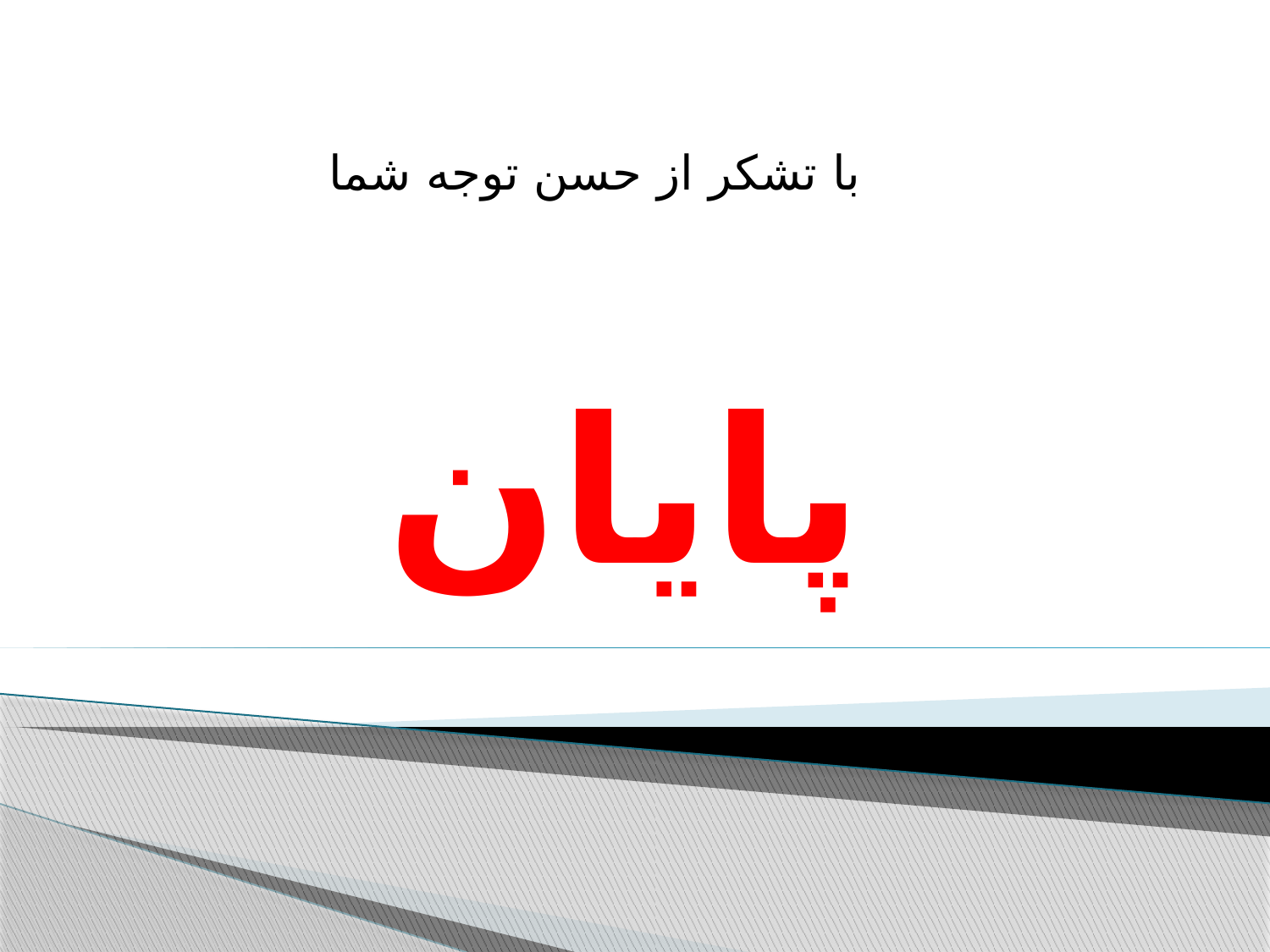

با تشکر از حسن توجه شما
# پایان